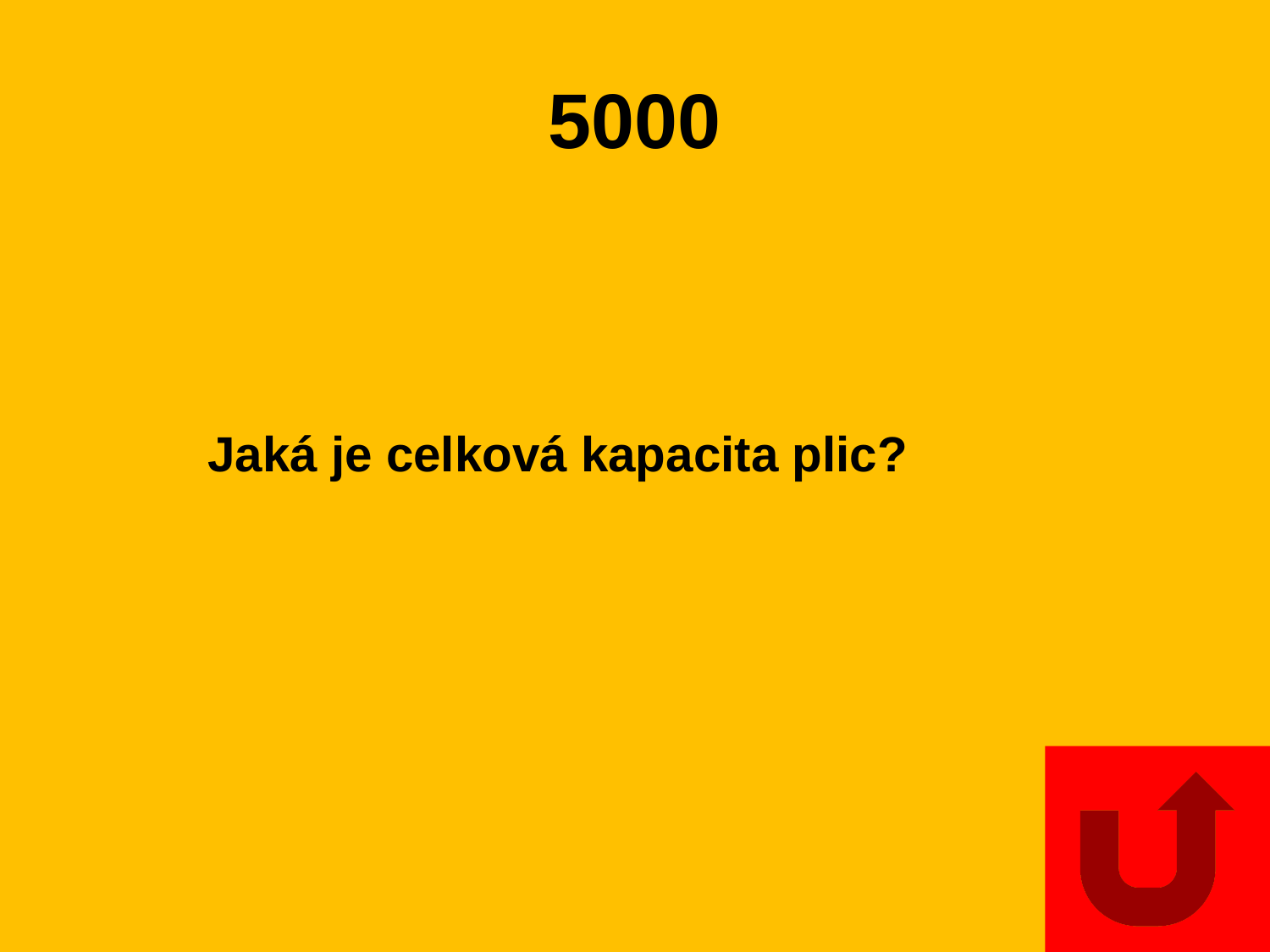

# 5000
Jaká je celková kapacita plic?